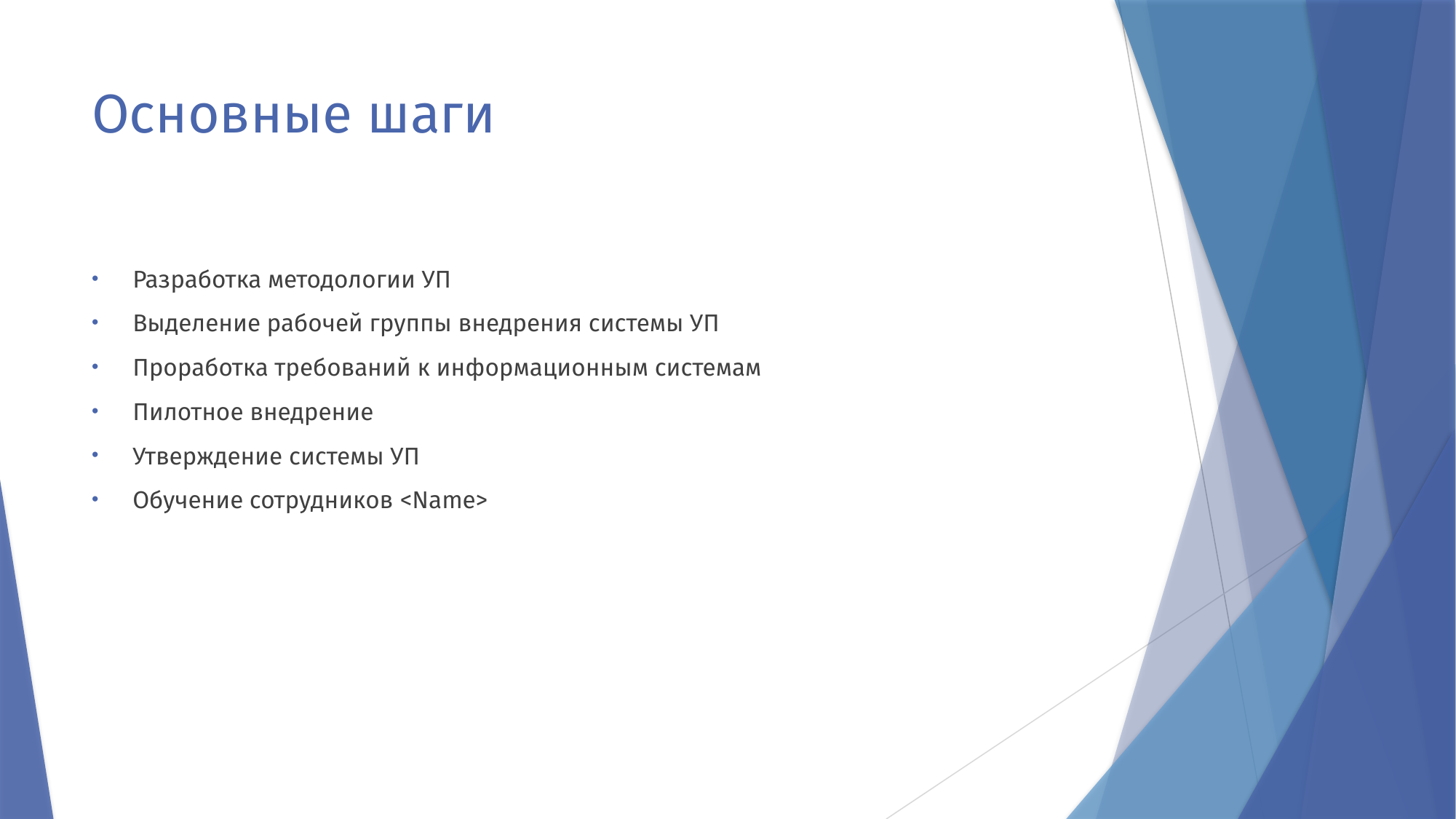

# Основные шаги
Разработка методологии УП
Выделение рабочей группы внедрения системы УП
Проработка требований к информационным системам
Пилотное внедрение
Утверждение системы УП
Обучение сотрудников <Name>